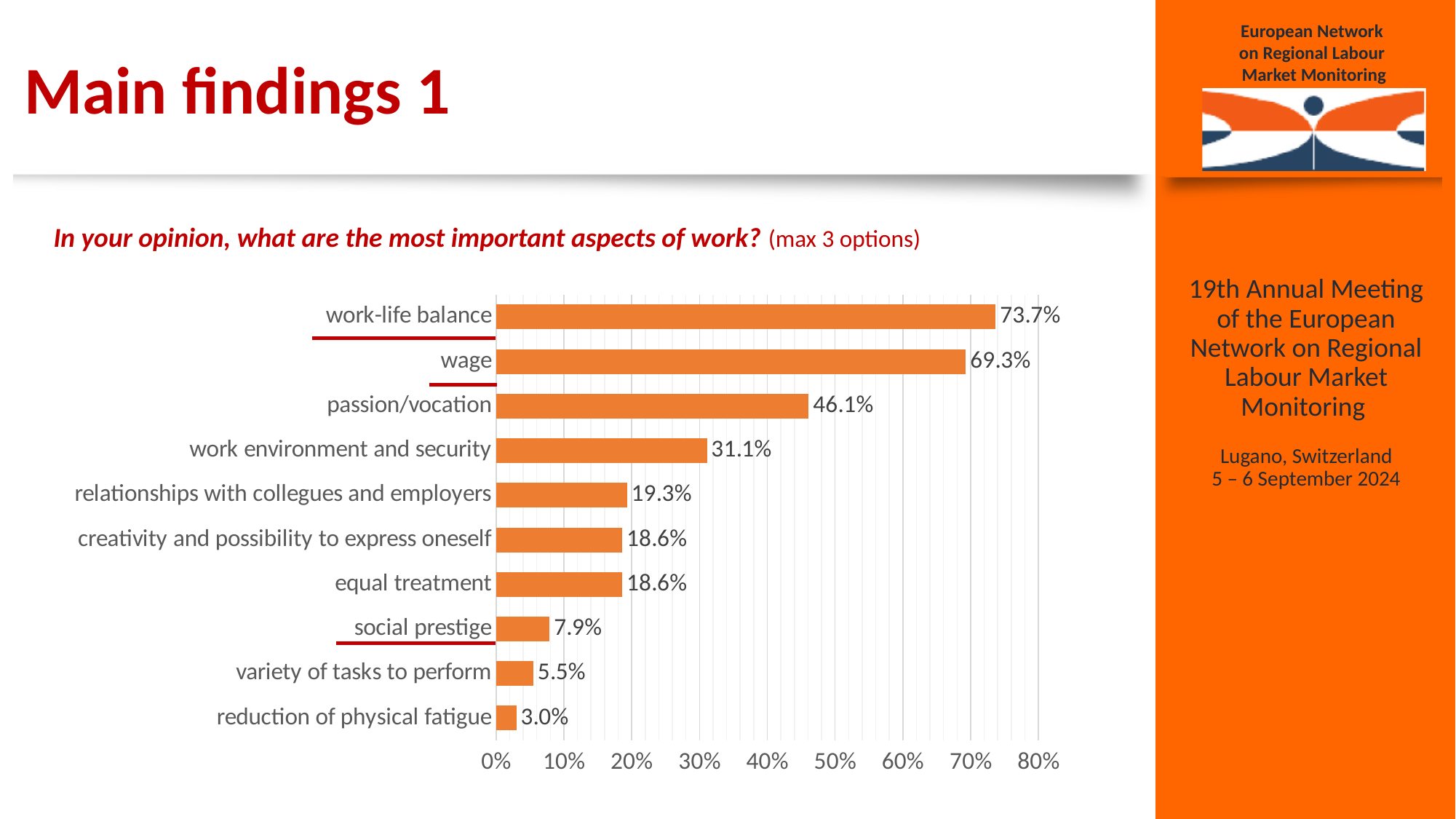

# Main findings 1
In your opinion, what are the most important aspects of work? (max 3 options)

### Chart

| Category | Serie 1 |
|---|---|
| work-life balance | 0.737 |
| wage | 0.693 |
| passion/vocation | 0.461 |
| work environment and security | 0.311 |
| relationships with collegues and employers | 0.193 |
| creativity and possibility to express oneself | 0.186 |
| equal treatment | 0.186 |
| social prestige | 0.079 |
| variety of tasks to perform | 0.055 |
| reduction of physical fatigue | 0.03 |